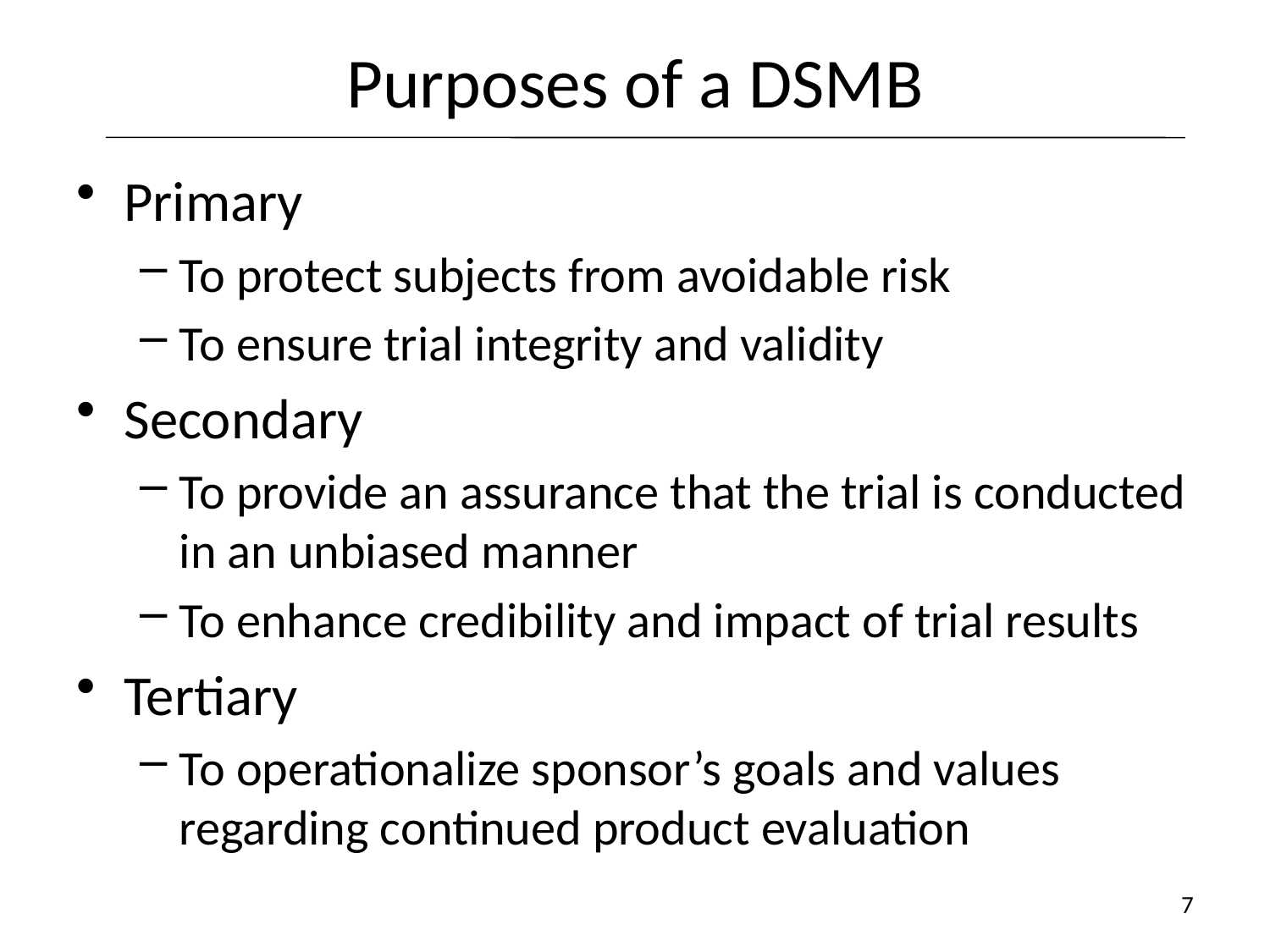

# Purposes of a DSMB

Primary
To protect subjects from avoidable risk
To ensure trial integrity and validity
Secondary
To provide an assurance that the trial is conducted in an unbiased manner
To enhance credibility and impact of trial results
Tertiary
To operationalize sponsor’s goals and values regarding continued product evaluation
7